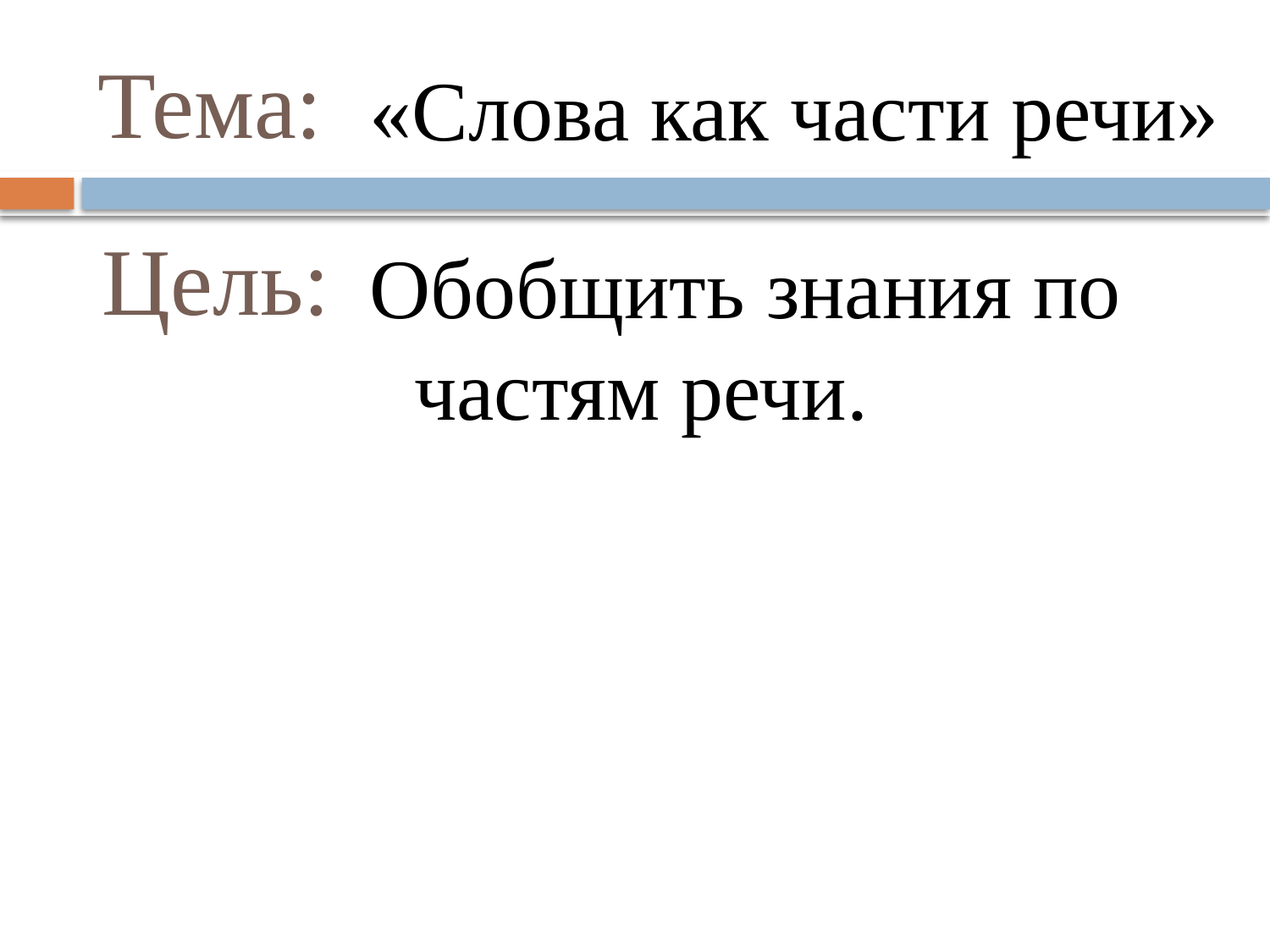

# Тема:
«Слова как части речи»
Цель:
Обобщить знания по частям речи.